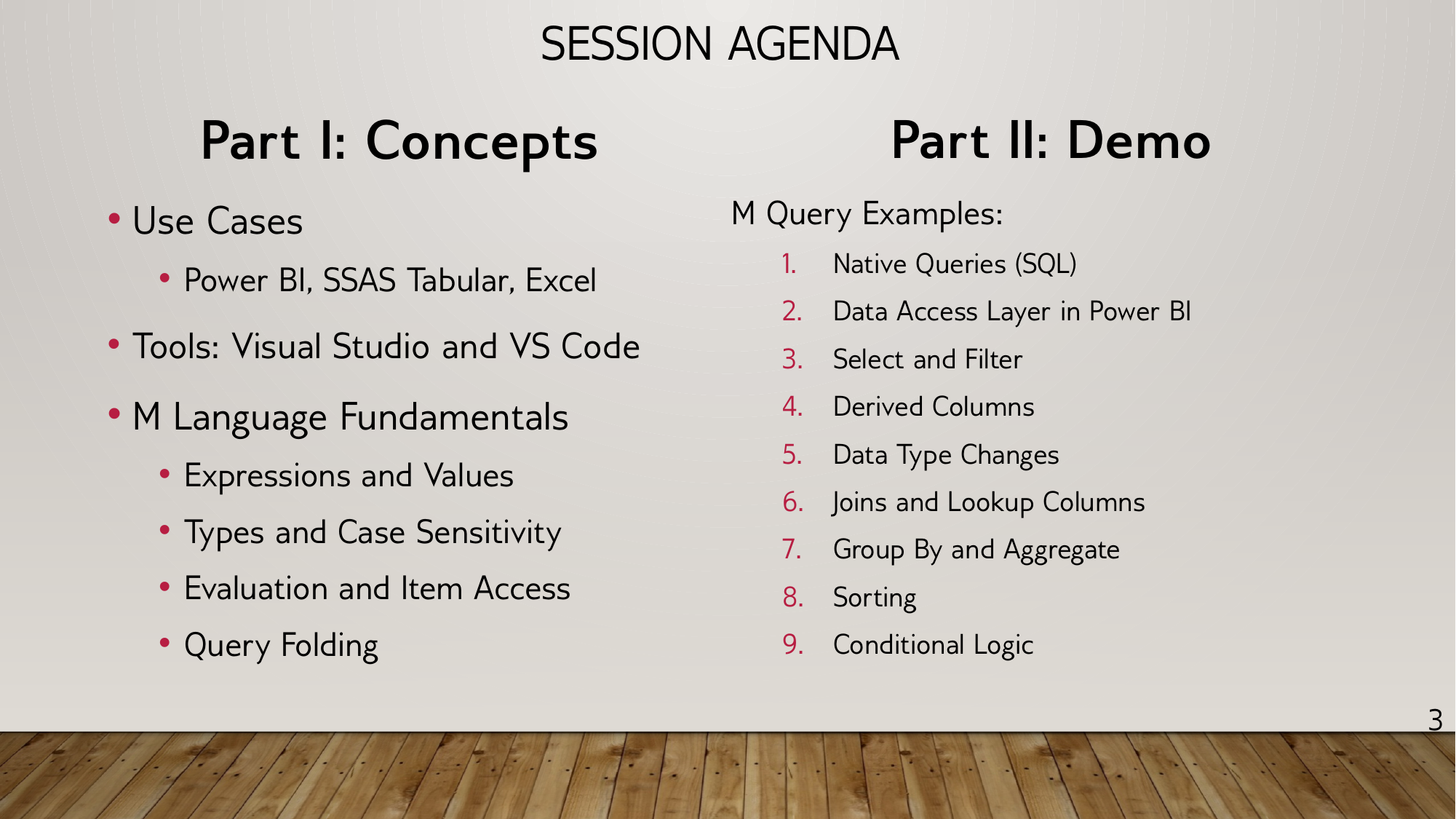

Session Agenda
Part II: Demo
M Query Examples:
Native Queries (SQL)
Data Access Layer in Power BI
Select and Filter
Derived Columns
Data Type Changes
Joins and Lookup Columns
Group By and Aggregate
Sorting
Conditional Logic
Part I: Concepts
Use Cases
Power BI, SSAS Tabular, Excel
Tools: Visual Studio and VS Code
M Language Fundamentals
Expressions and Values
Types and Case Sensitivity
Evaluation and Item Access
Query Folding
3